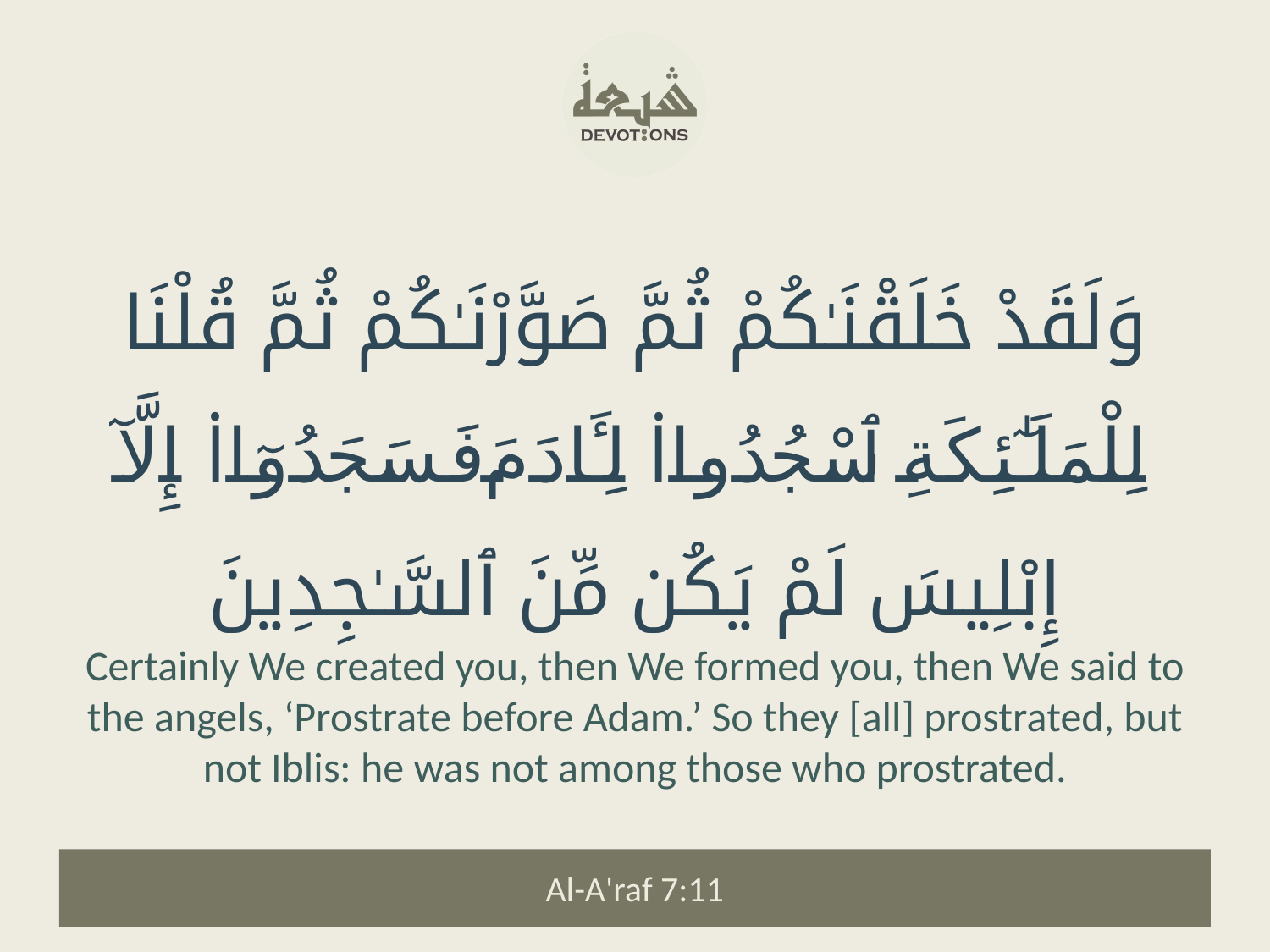

وَلَقَدْ خَلَقْنَـٰكُمْ ثُمَّ صَوَّرْنَـٰكُمْ ثُمَّ قُلْنَا لِلْمَلَـٰٓئِكَةِ ٱسْجُدُوا۟ لِـَٔادَمَ فَسَجَدُوٓا۟ إِلَّآ إِبْلِيسَ لَمْ يَكُن مِّنَ ٱلسَّـٰجِدِينَ
Certainly We created you, then We formed you, then We said to the angels, ‘Prostrate before Adam.’ So they [all] prostrated, but not Iblis: he was not among those who prostrated.
Al-A'raf 7:11